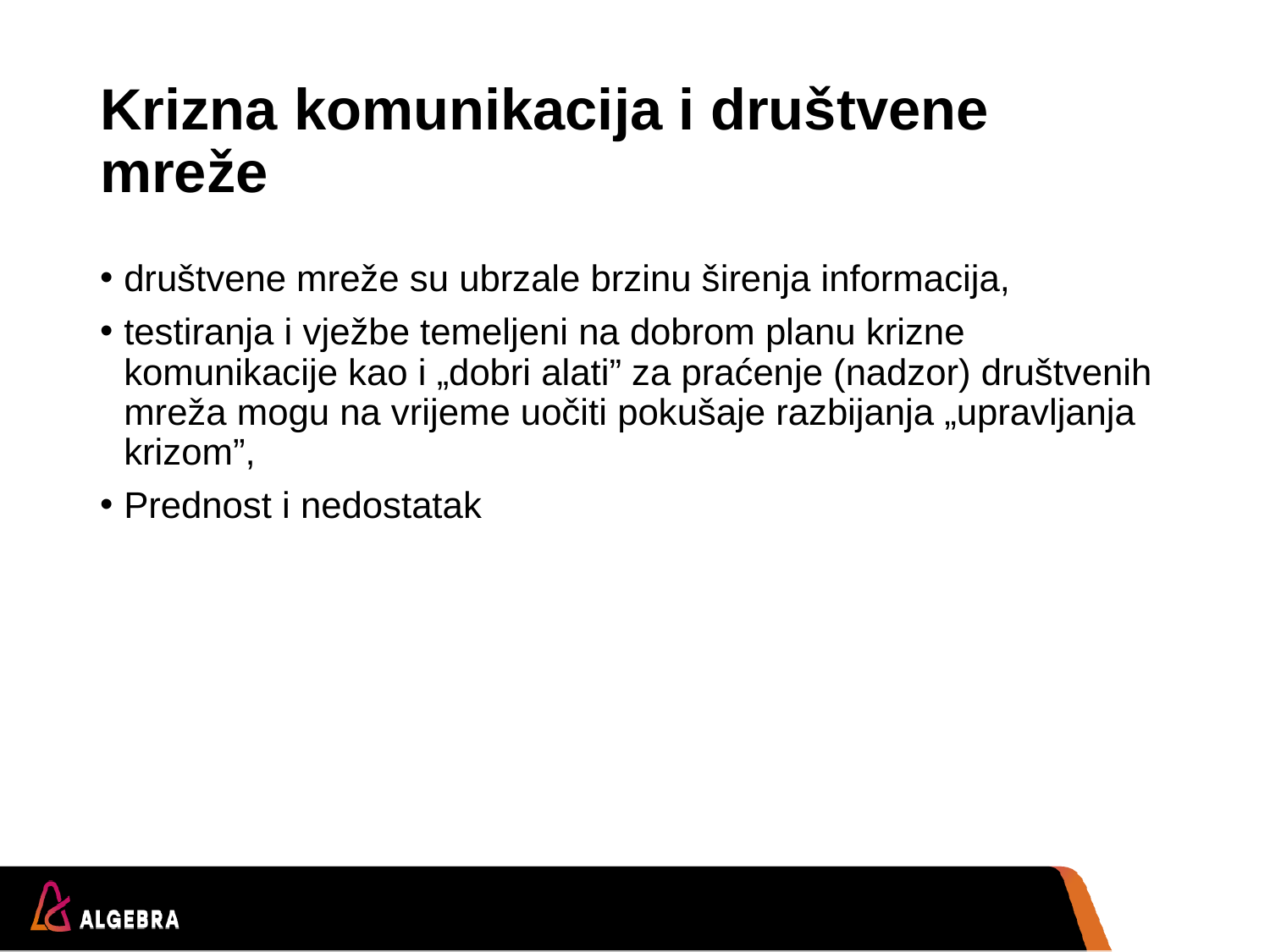

# Krizna komunikacija i društvene mreže
društvene mreže su ubrzale brzinu širenja informacija,
testiranja i vježbe temeljeni na dobrom planu krizne komunikacije kao i „dobri alati” za praćenje (nadzor) društvenih mreža mogu na vrijeme uočiti pokušaje razbijanja „upravljanja krizom”,
Prednost i nedostatak